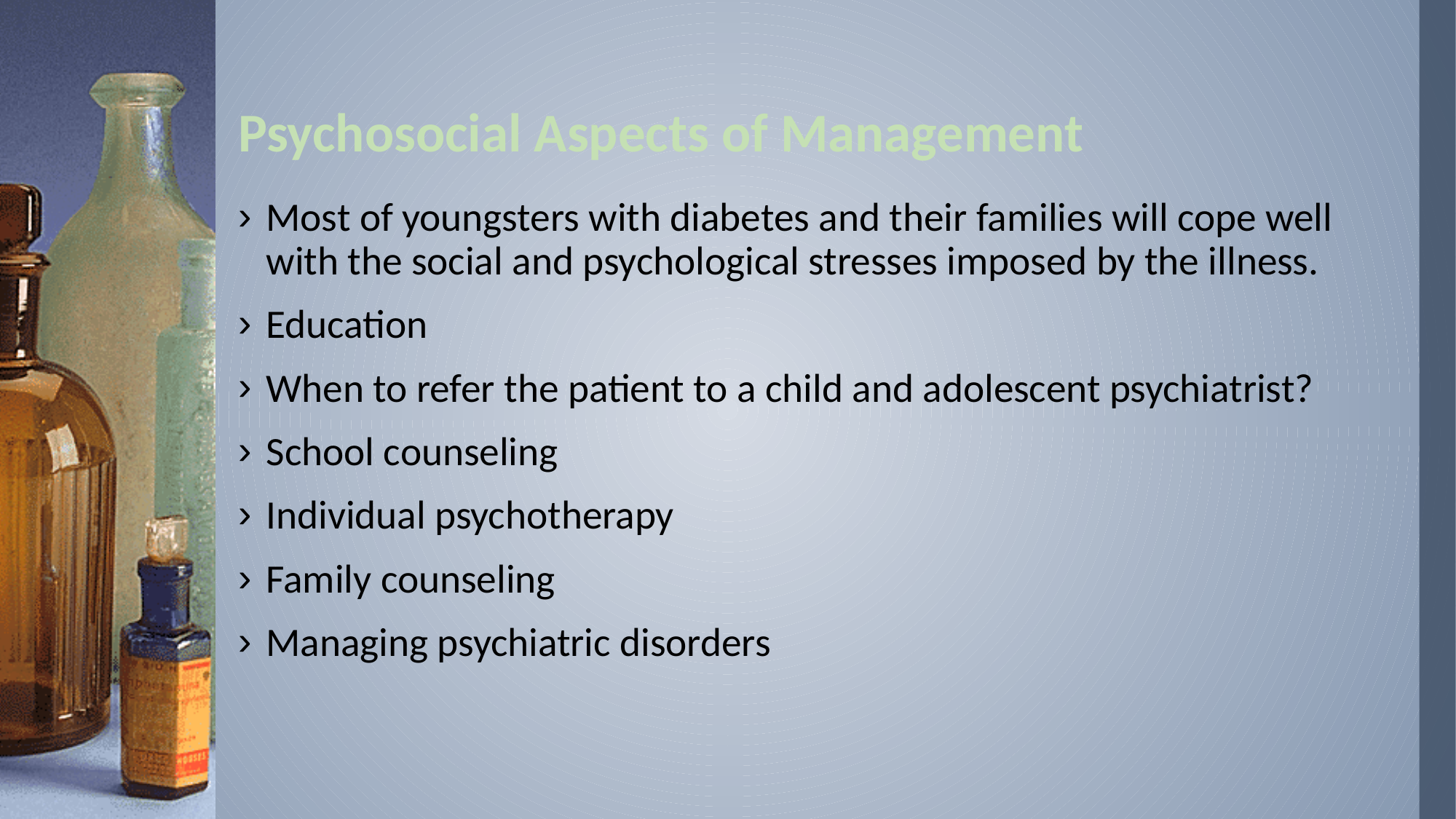

# Psychosocial Aspects of Management
Most of youngsters with diabetes and their families will cope well with the social and psychological stresses imposed by the illness.
Education
When to refer the patient to a child and adolescent psychiatrist?
School counseling
Individual psychotherapy
Family counseling
Managing psychiatric disorders